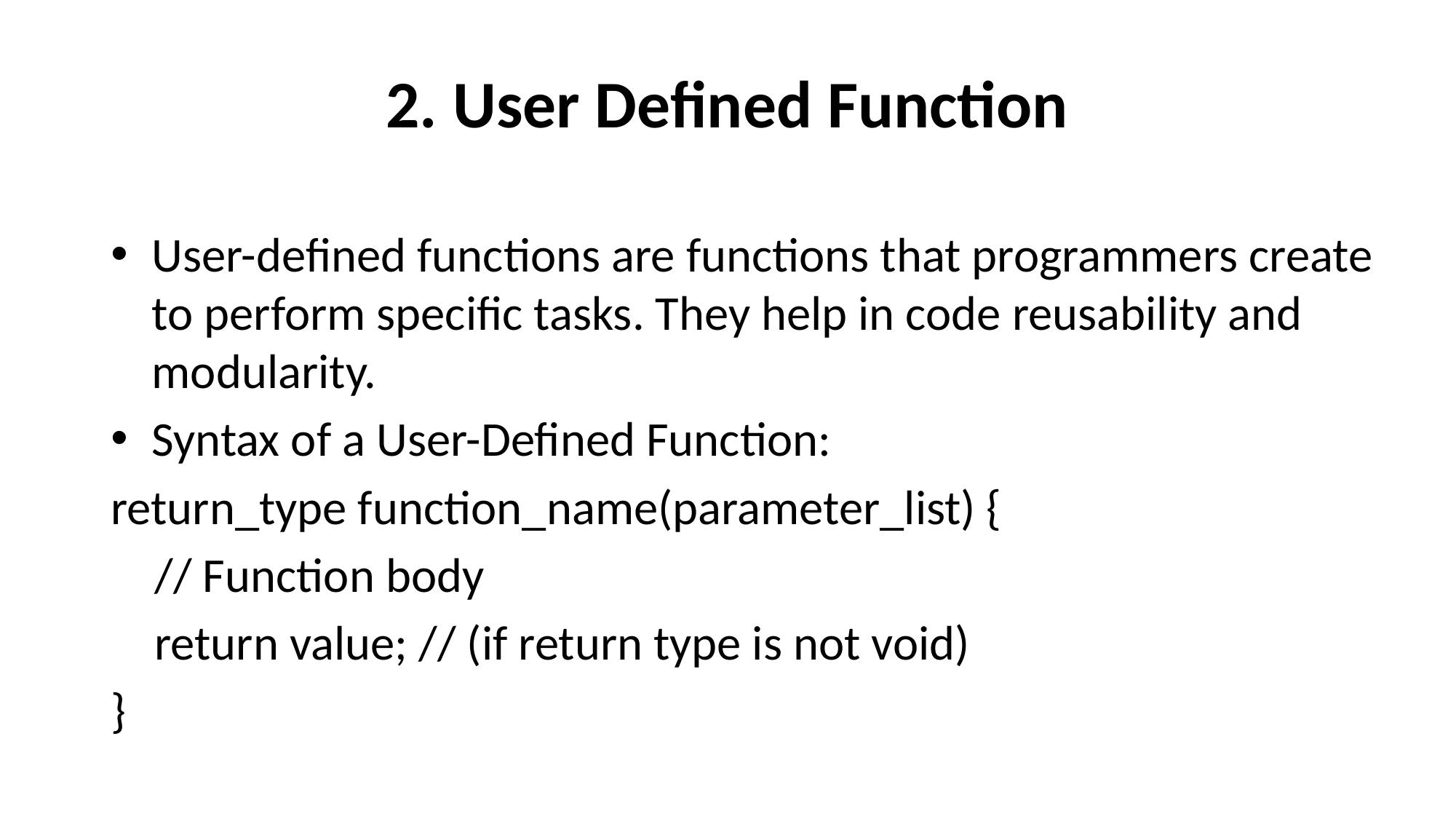

# 2. User Defined Function
User-defined functions are functions that programmers create to perform specific tasks. They help in code reusability and modularity.
Syntax of a User-Defined Function:
return_type function_name(parameter_list) {
    // Function body
    return value; // (if return type is not void)
}